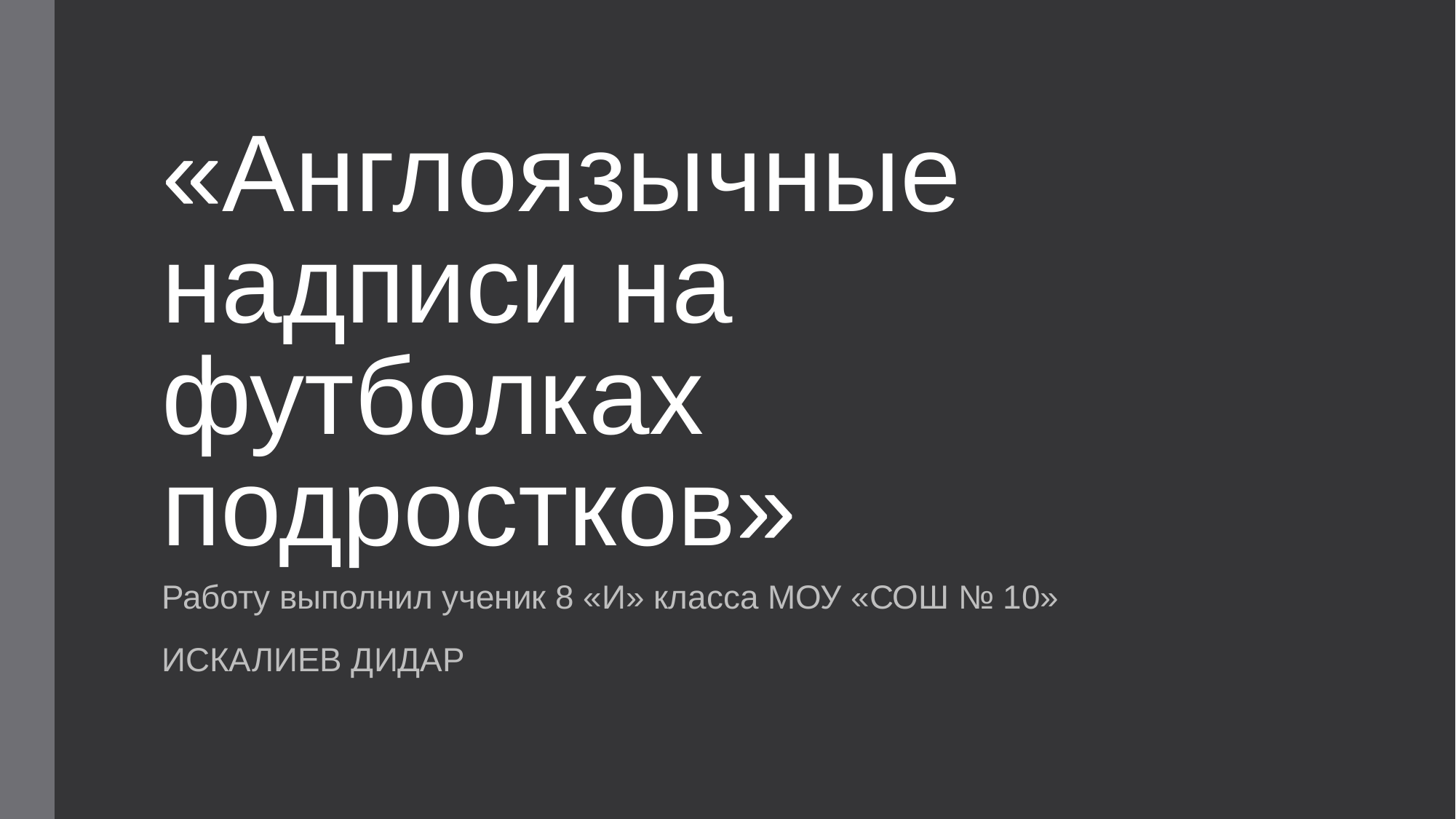

# «Англоязычные надписи на футболках подростков»
Работу выполнил ученик 8 «И» класса МОУ «СОШ № 10»
ИСКАЛИЕВ ДИДАР